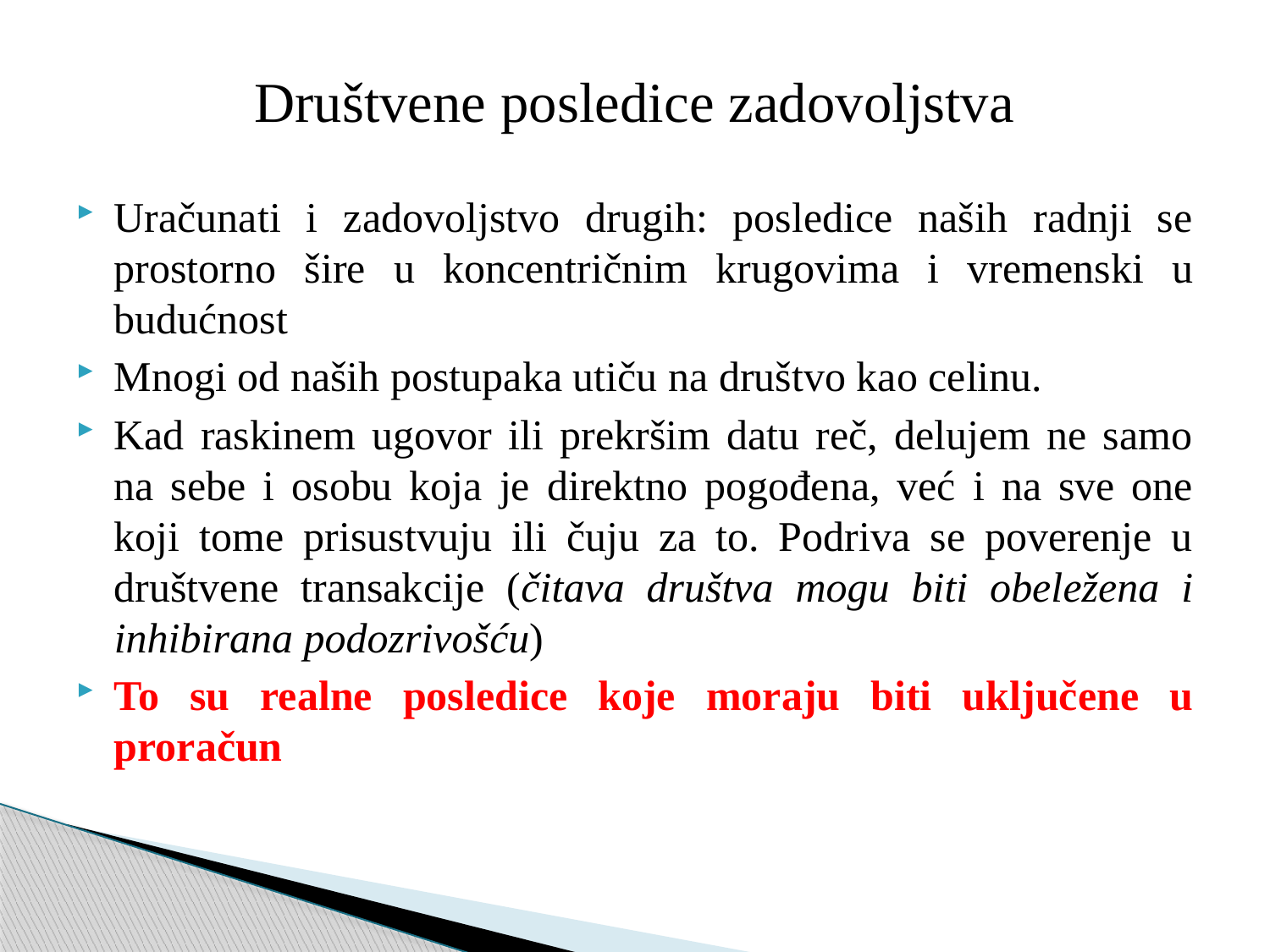

Društvene posledice zadovoljstva

Uračunati i zadovoljstvo drugih: posledice naših radnji se prostorno šire u koncentričnim krugovima i vremenski u budućnost
Mnogi od naših postupaka utiču na društvo kao celinu.
Kad raskinem ugovor ili prekršim datu reč, delujem ne samo na sebe i osobu koja je direktno pogođena, već i na sve one koji tome prisustvuju ili čuju za to. Podriva se poverenje u društvene transakcije (čitava društva mogu biti obeležena i inhibirana podozrivošću)
To su realne posledice koje moraju biti uključene u proračun